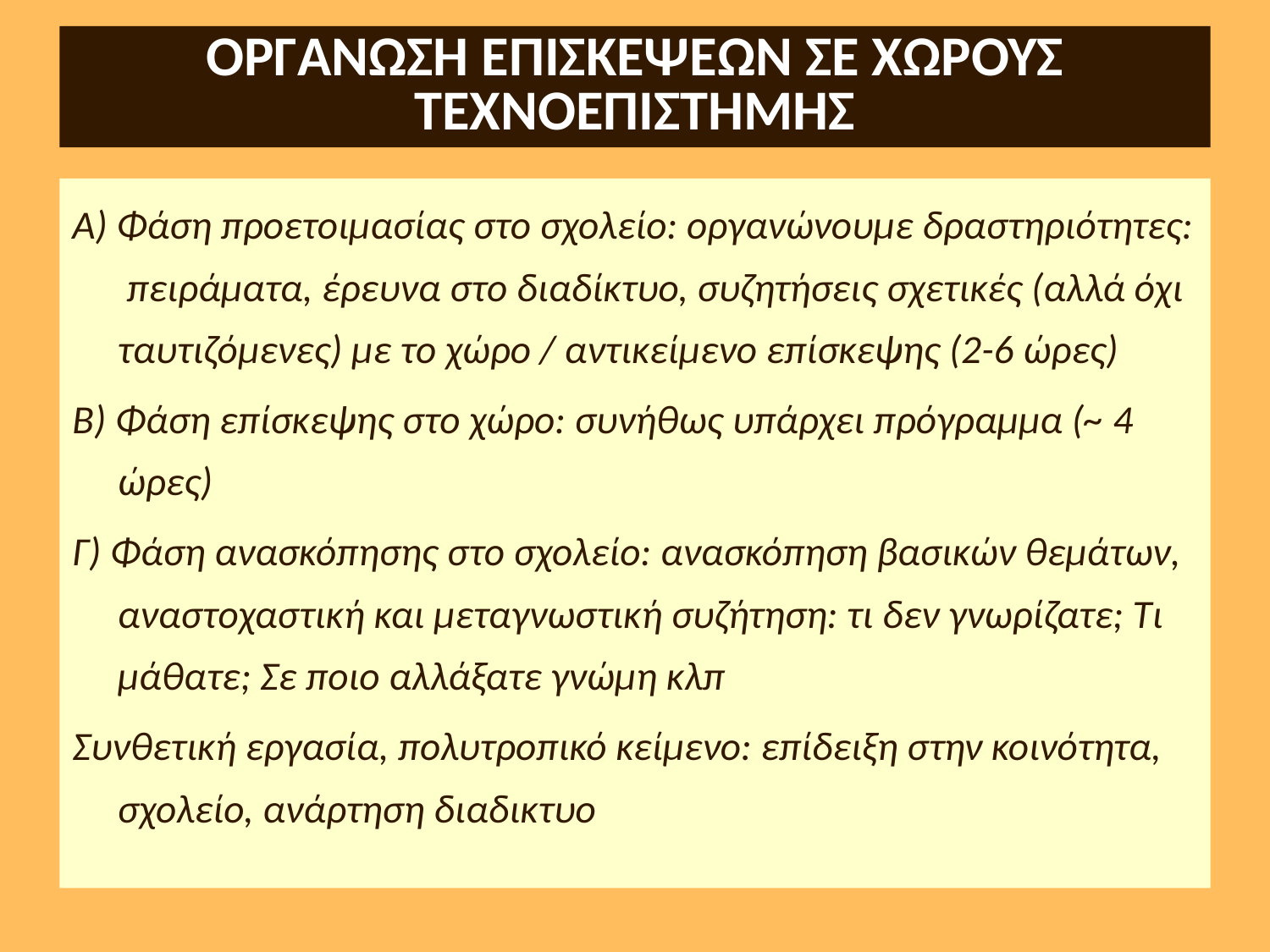

# ΟΡΓΑΝΩΣΗ ΕΠΙΣΚΕΨΕΩΝ ΣΕ ΧΩΡΟΥΣ ΤΕΧΝΟΕΠΙΣΤΗΜΗΣ
Α) Φάση προετοιμασίας στο σχολείο: οργανώνουμε δραστηριότητες:  πειράματα, έρευνα στο διαδίκτυο, συζητήσεις σχετικές (αλλά όχι ταυτιζόμενες) με το χώρο / αντικείμενο επίσκεψης (2-6 ώρες)
Β) Φάση επίσκεψης στο χώρο: συνήθως υπάρχει πρόγραμμα (~ 4 ώρες)
Γ) Φάση ανασκόπησης στο σχολείο: ανασκόπηση βασικών θεμάτων, αναστοχαστική και μεταγνωστική συζήτηση: τι δεν γνωρίζατε; Τι μάθατε; Σε ποιο αλλάξατε γνώμη κλπ
Συνθετική εργασία, πολυτροπικό κείμενο: επίδειξη στην κοινότητα, σχολείο, ανάρτηση διαδικτυο